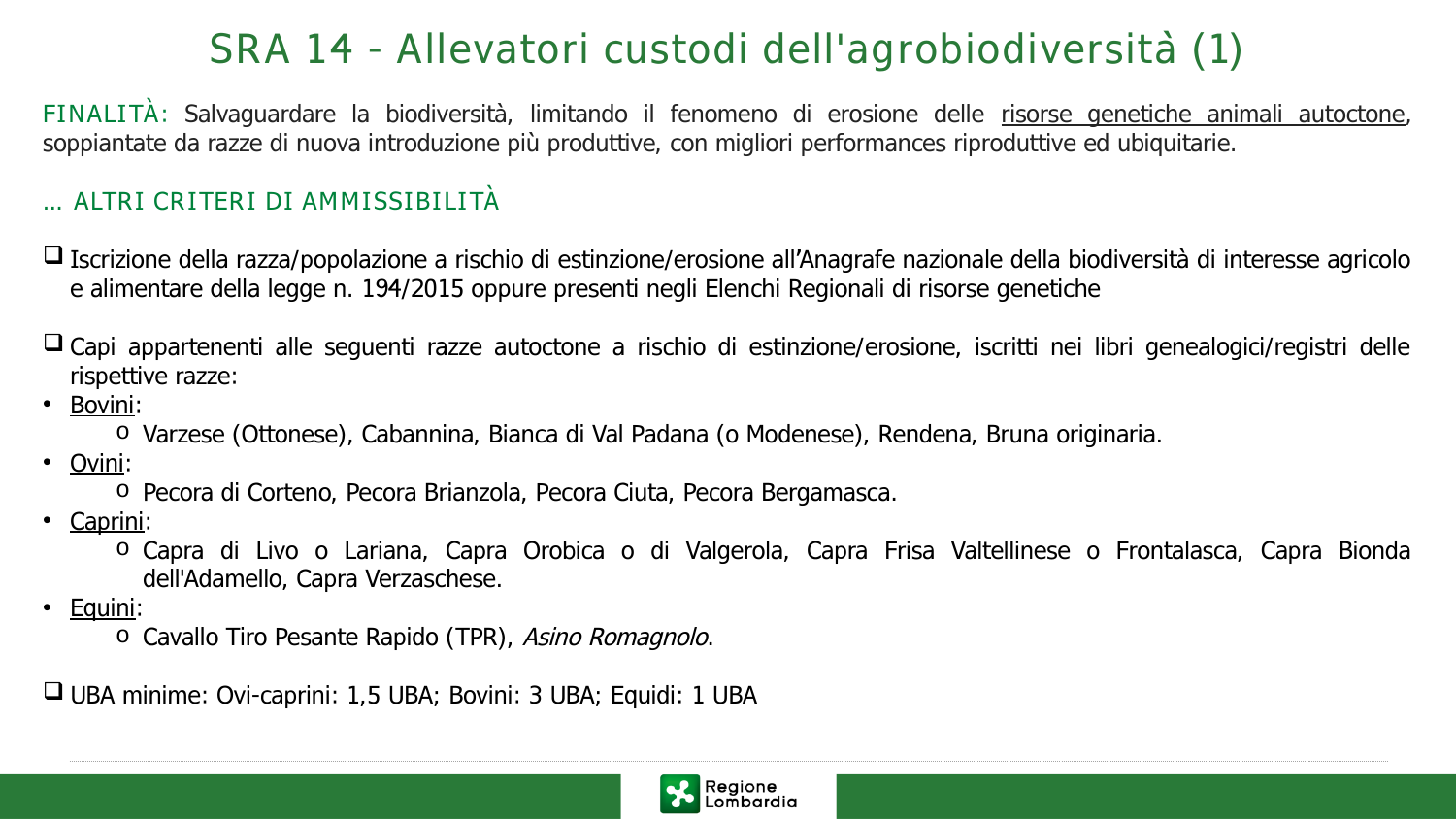

# SRA 14 - Allevatori custodi dell'agrobiodiversità (1)
FINALITÀ: Salvaguardare la biodiversità, limitando il fenomeno di erosione delle risorse genetiche animali autoctone, soppiantate da razze di nuova introduzione più produttive, con migliori performances riproduttive ed ubiquitarie.

… ALTRI CRITERI DI AMMISSIBILITÀ

Iscrizione della razza/popolazione a rischio di estinzione/erosione all’Anagrafe nazionale della biodiversità di interesse agricolo e alimentare della legge n. 194/2015 oppure presenti negli Elenchi Regionali di risorse genetiche

Capi appartenenti alle seguenti razze autoctone a rischio di estinzione/erosione, iscritti nei libri genealogici/registri delle rispettive razze:
Bovini:
Varzese (Ottonese), Cabannina, Bianca di Val Padana (o Modenese), Rendena, Bruna originaria.
Ovini:
Pecora di Corteno, Pecora Brianzola, Pecora Ciuta, Pecora Bergamasca.
Caprini:
Capra di Livo o Lariana, Capra Orobica o di Valgerola, Capra Frisa Valtellinese o Frontalasca, Capra Bionda dell'Adamello, Capra Verzaschese.
Equini:
Cavallo Tiro Pesante Rapido (TPR), Asino Romagnolo.

UBA minime: Ovi-caprini: 1,5 UBA; Bovini: 3 UBA; Equidi: 1 UBA